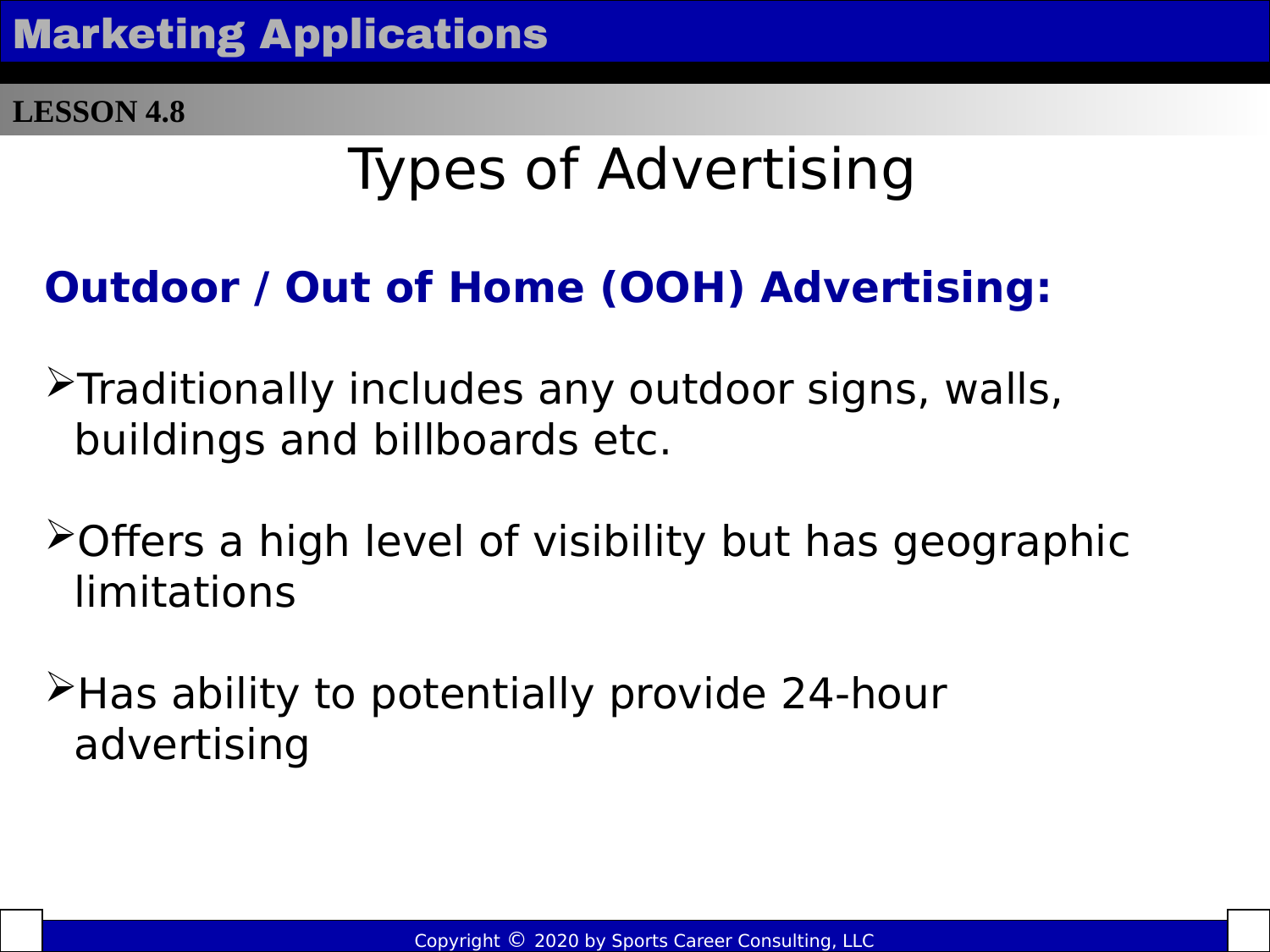

Marketing Applications
LESSON 4.8
 Types of Advertising
Outdoor / Out of Home (OOH) Advertising:

Traditionally includes any outdoor signs, walls, buildings and billboards etc.

Offers a high level of visibility but has geographic limitations

Has ability to potentially provide 24-hour advertising
Copyright © 2020 by Sports Career Consulting, LLC